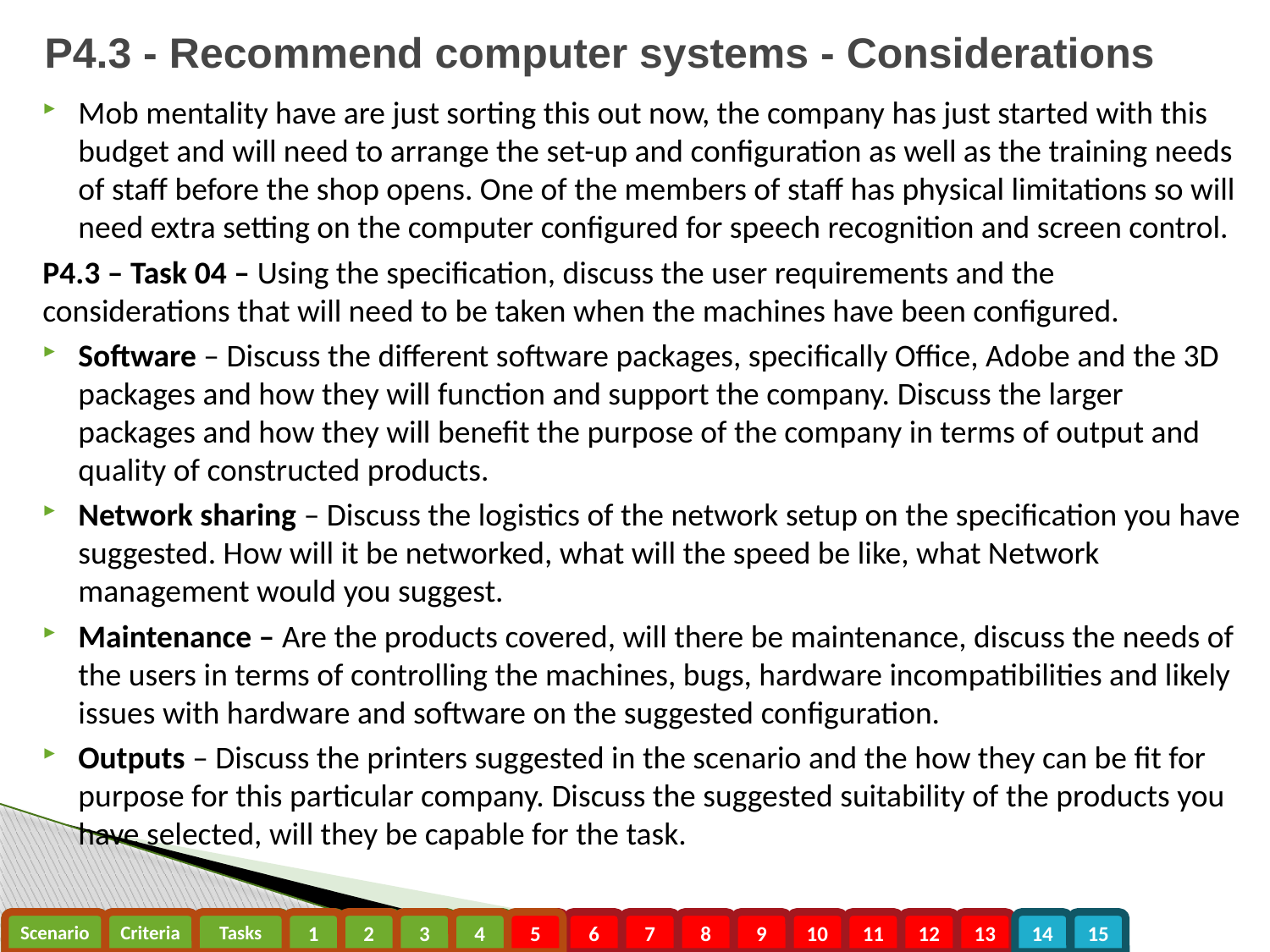

# P4.3 - Recommend computer systems - Considerations
Mob mentality have are just sorting this out now, the company has just started with this budget and will need to arrange the set-up and configuration as well as the training needs of staff before the shop opens. One of the members of staff has physical limitations so will need extra setting on the computer configured for speech recognition and screen control.
P4.3 – Task 04 – Using the specification, discuss the user requirements and the considerations that will need to be taken when the machines have been configured.
Software – Discuss the different software packages, specifically Office, Adobe and the 3D packages and how they will function and support the company. Discuss the larger packages and how they will benefit the purpose of the company in terms of output and quality of constructed products.
Network sharing – Discuss the logistics of the network setup on the specification you have suggested. How will it be networked, what will the speed be like, what Network management would you suggest.
Maintenance – Are the products covered, will there be maintenance, discuss the needs of the users in terms of controlling the machines, bugs, hardware incompatibilities and likely issues with hardware and software on the suggested configuration.
Outputs – Discuss the printers suggested in the scenario and the how they can be fit for purpose for this particular company. Discuss the suggested suitability of the products you have selected, will they be capable for the task.